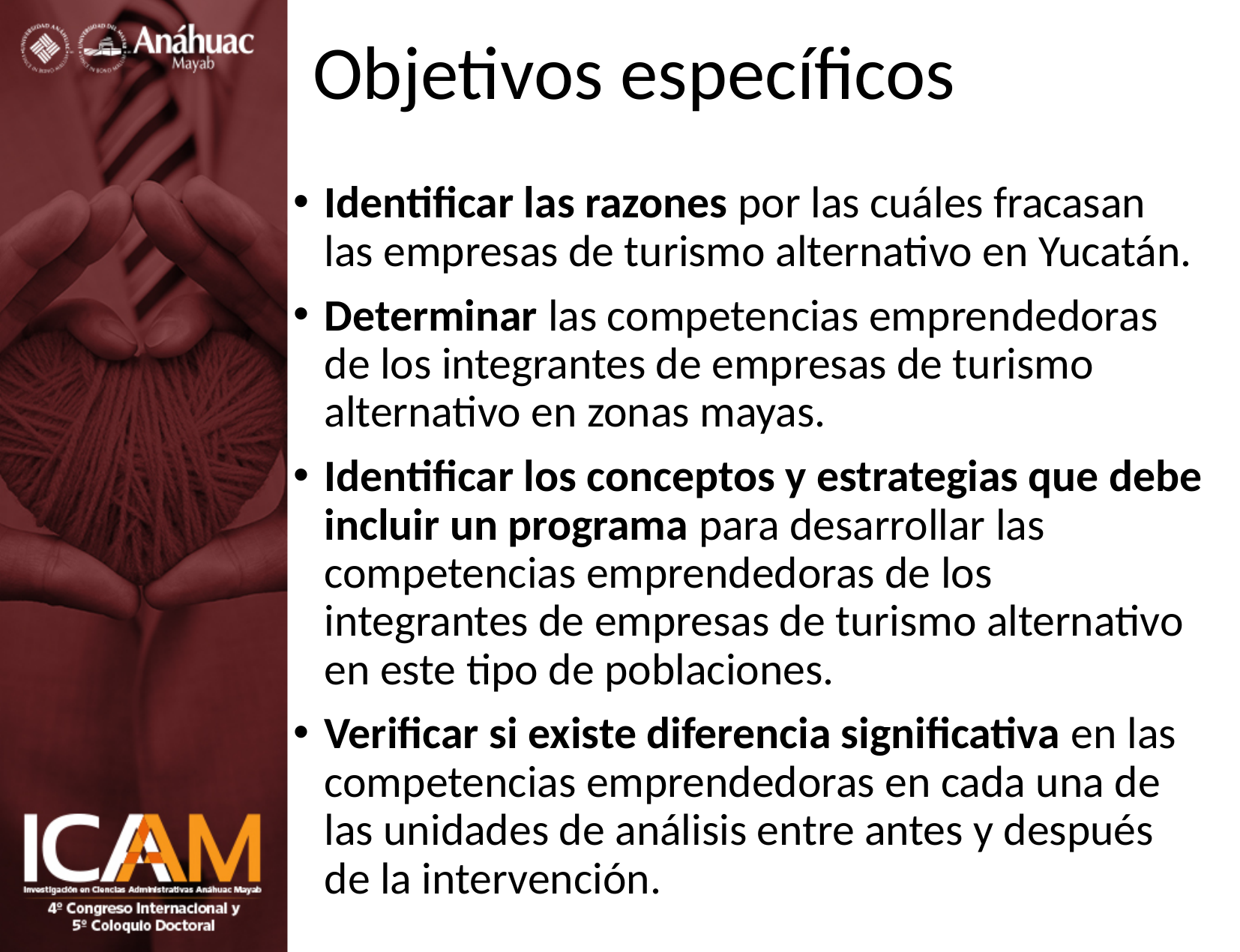

# Objetivos específicos
Identificar las razones por las cuáles fracasan las empresas de turismo alternativo en Yucatán.
Determinar las competencias emprendedoras de los integrantes de empresas de turismo alternativo en zonas mayas.
Identificar los conceptos y estrategias que debe incluir un programa para desarrollar las competencias emprendedoras de los integrantes de empresas de turismo alternativo en este tipo de poblaciones.
Verificar si existe diferencia significativa en las competencias emprendedoras en cada una de las unidades de análisis entre antes y después de la intervención.